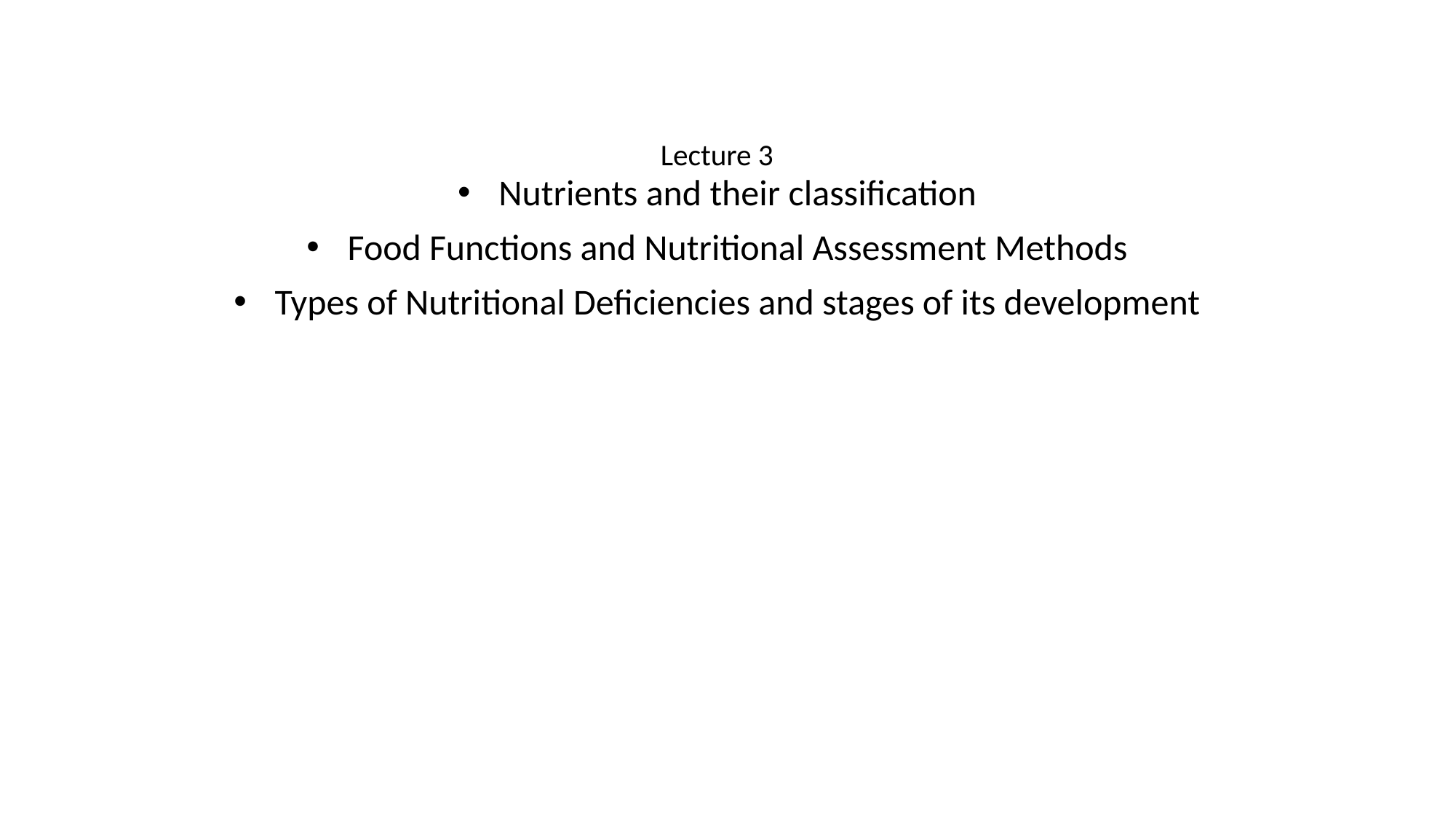

Nutrients and their classification
Food Functions and Nutritional Assessment Methods
Types of Nutritional Deficiencies and stages of its development

# Lecture 3